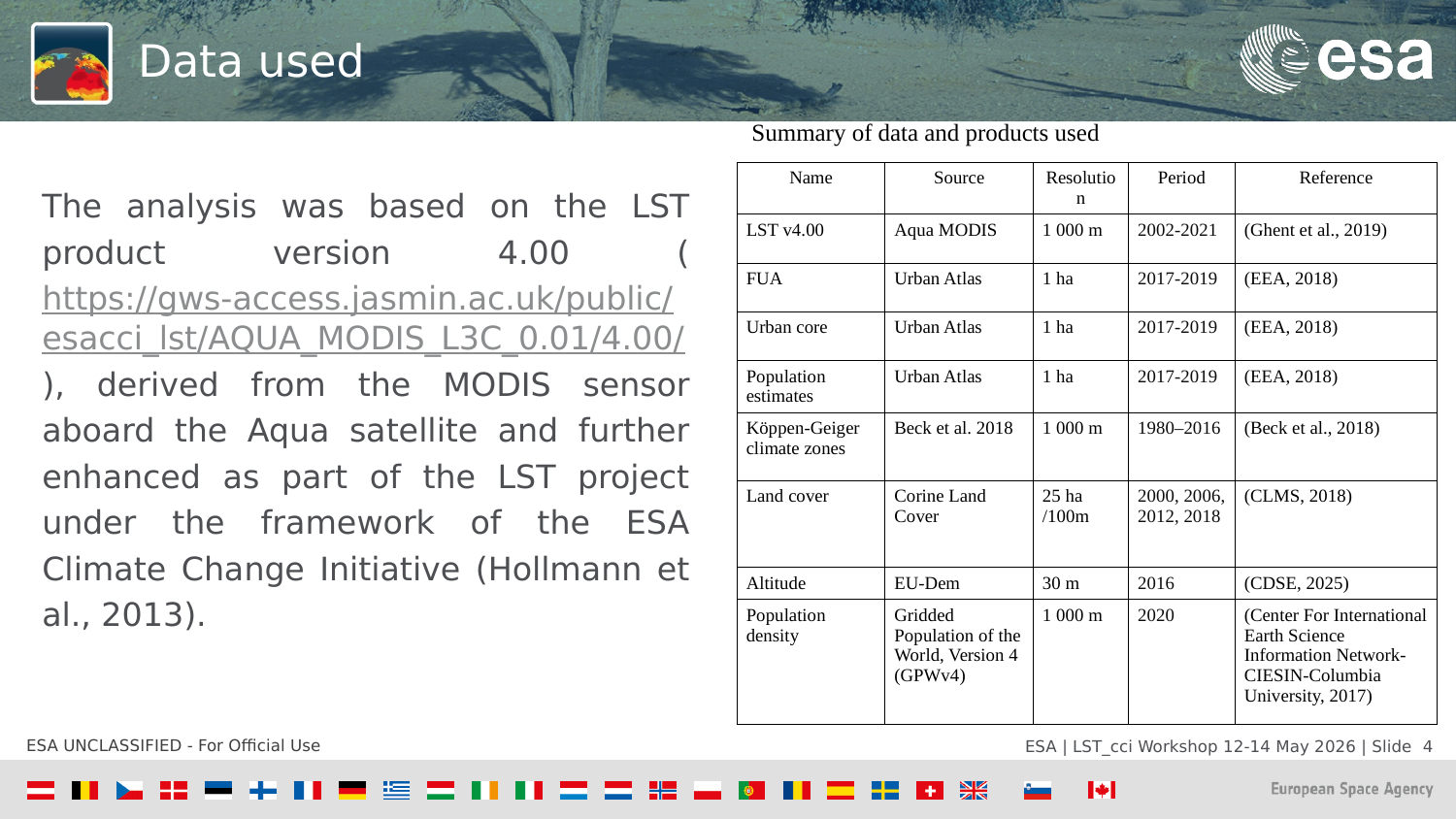

# Data used
Summary of data and products used

The analysis was based on the LST product version 4.00 (https://gws-access.jasmin.ac.uk/public/esacci_lst/AQUA_MODIS_L3C_0.01/4.00/), derived from the MODIS sensor aboard the Aqua satellite and further enhanced as part of the LST project under the framework of the ESA Climate Change Initiative (Hollmann et al., 2013).
| Name | Source | Resolution | Period | Reference |
| --- | --- | --- | --- | --- |
| LST v4.00 | Aqua MODIS | 1 000 m | 2002-2021 | (Ghent et al., 2019) |
| FUA | Urban Atlas | 1 ha | 2017-2019 | (EEA, 2018) |
| Urban core | Urban Atlas | 1 ha | 2017-2019 | (EEA, 2018) |
| Population estimates | Urban Atlas | 1 ha | 2017-2019 | (EEA, 2018) |
| Köppen-Geiger climate zones | Beck et al. 2018 | 1 000 m | 1980–2016 | (Beck et al., 2018) |
| Land cover | Corine Land Cover | 25 ha /100m | 2000, 2006, 2012, 2018 | (CLMS, 2018) |
| Altitude | EU-Dem | 30 m | 2016 | (CDSE, 2025) |
| Population density | Gridded Population of the World, Version 4 (GPWv4) | 1 000 m | 2020 | (Center For International Earth Science Information Network-CIESIN-Columbia University, 2017) |